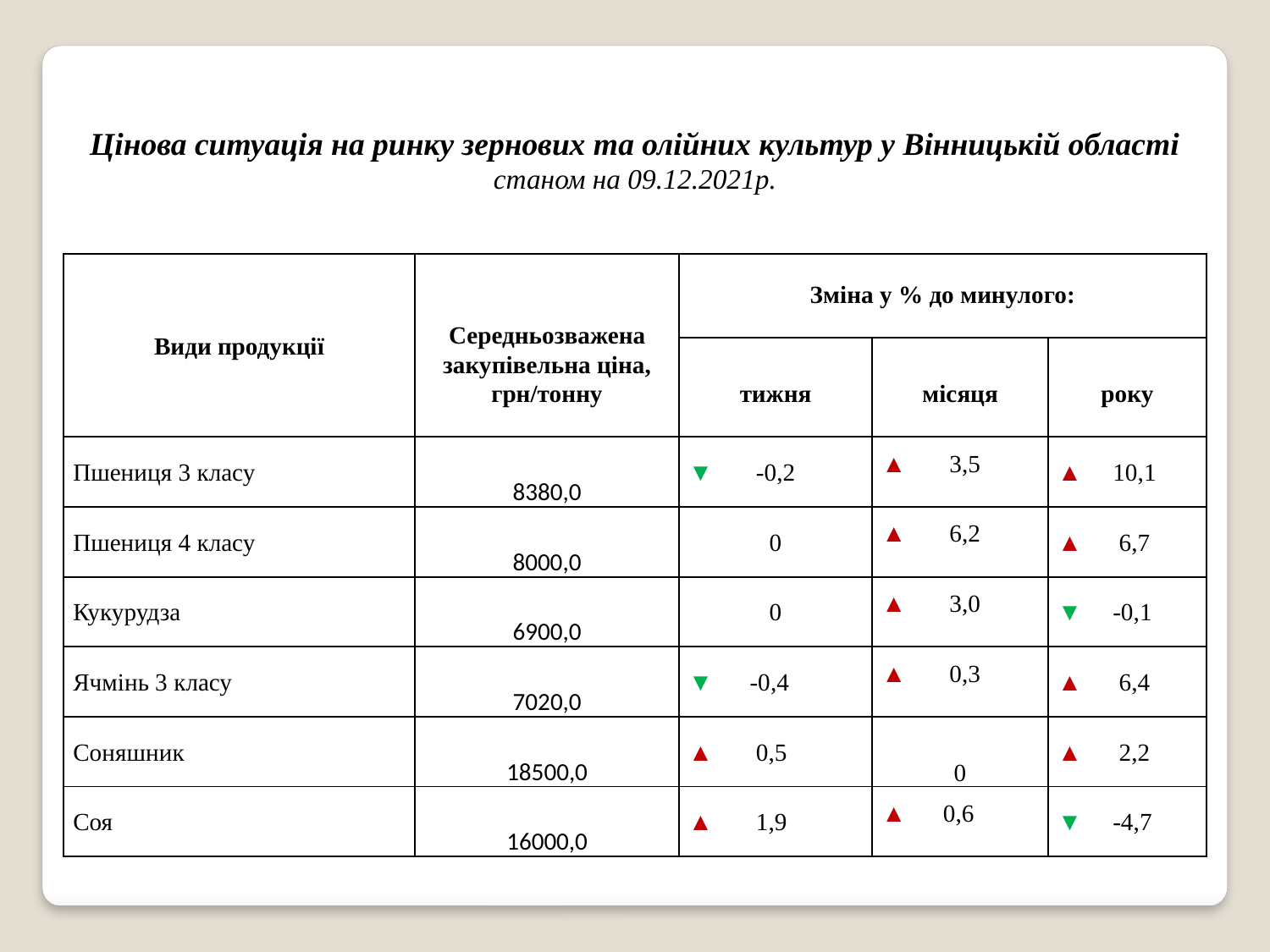

| Цінова ситуація на ринку зернових та олійних культур у Вінницькій області станом на 09.12.2021р. |  |  |  |  |
| --- | --- | --- | --- | --- |
| Види продукції | Середньозважена закупівельна ціна, грн/тонну | Зміна у % до минулого: |  |  |
|  |  | тижня | місяця | року |
| Пшениця 3 класу | 8380,0 | ▼ -0,2 | ▲ 3,5 | ▲ 10,1 |
| Пшениця 4 класу | 8000,0 | 0 | ▲ 6,2 | ▲ 6,7 |
| Кукурудза | 6900,0 | 0 | ▲ 3,0 | ▼ -0,1 |
| Ячмінь 3 класу | 7020,0 | ▼ -0,4 | ▲ 0,3 | ▲ 6,4 |
| Соняшник | 18500,0 | ▲ 0,5 | 0 | ▲ 2,2 |
| Соя | 16000,0 | ▲ 1,9 | ▲ 0,6 | ▼ -4,7 |